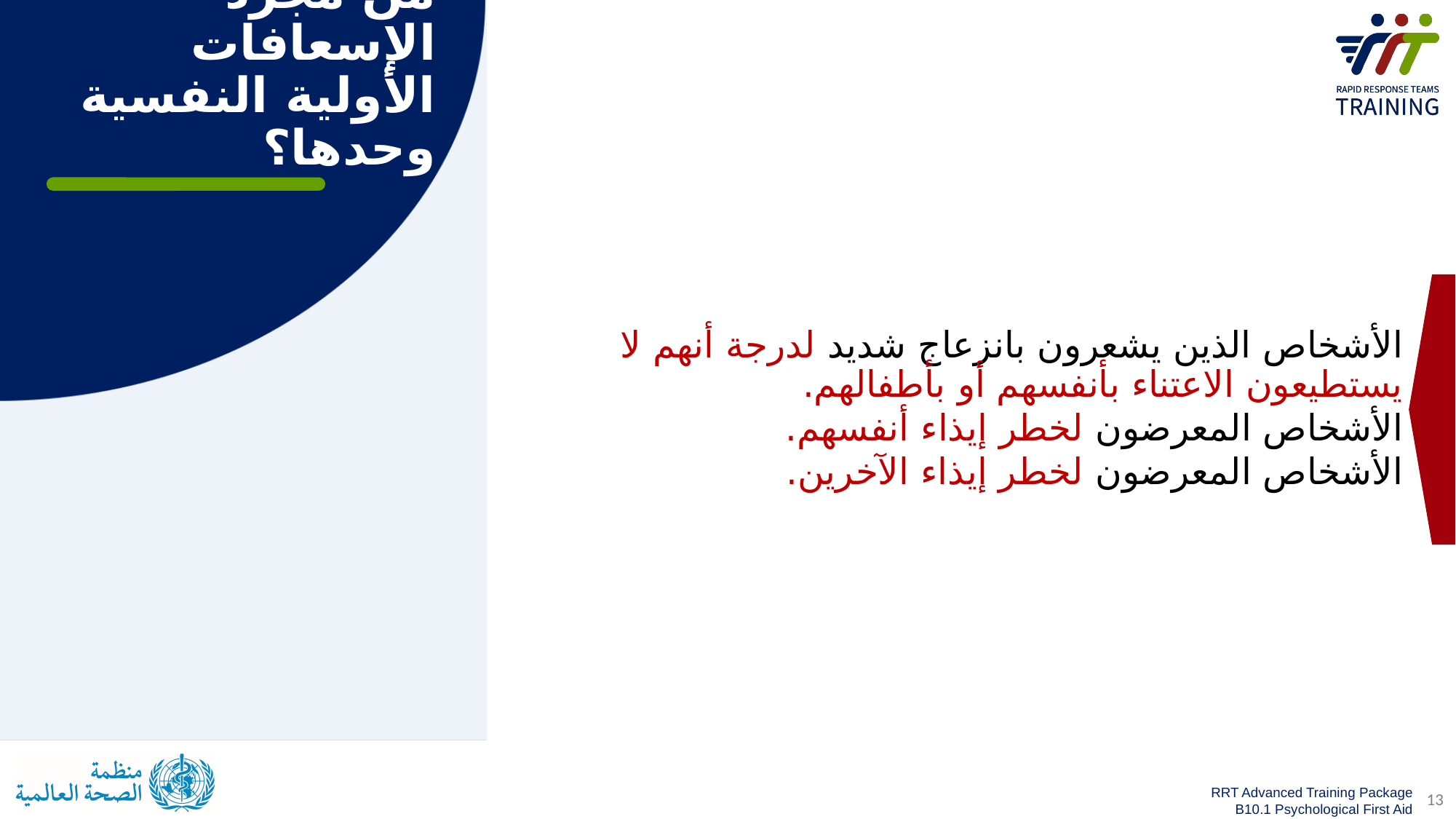

مَنْ يحتاج إلى دعم متقدم أكثر من مجرد الإسعافات الأولية النفسية وحدها؟

الأشخاص الذين يشعرون بانزعاج شديد لدرجة أنهم لا يستطيعون الاعتناء بأنفسهم أو بأطفالهم.
الأشخاص المعرضون لخطر إيذاء أنفسهم.
الأشخاص المعرضون لخطر إيذاء الآخرين.